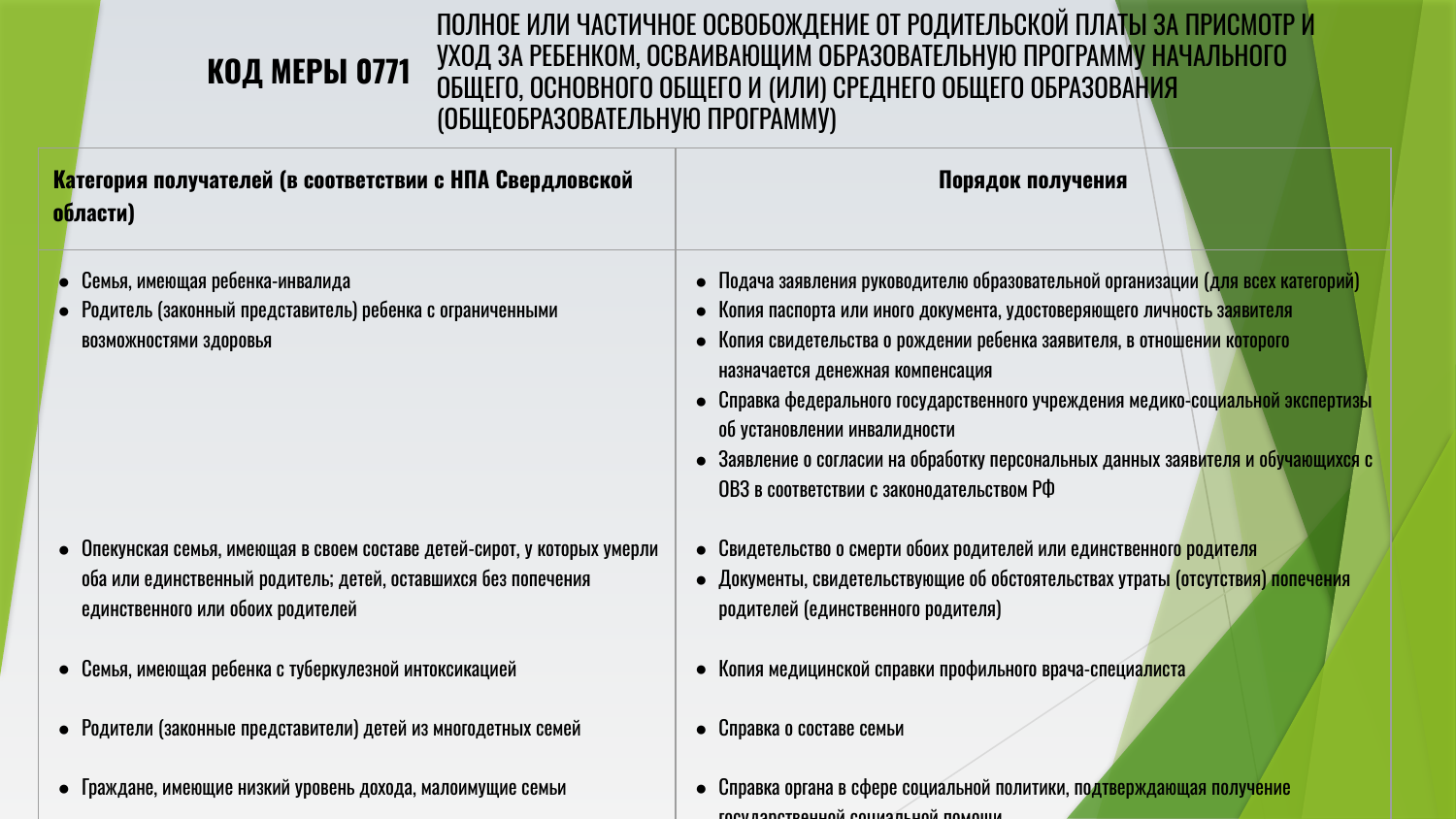

# Полное или частичное освобождение от родительской платы за присмотр и уход за ребенком, осваивающим образовательную программу начального общего, основного общего и (или) среднего общего образования (общеобразовательную программу)
КОД МЕРЫ 0771
| Категория получателей (в соответствии с НПА Свердловской области) | Порядок получения |
| --- | --- |
| Семья, имеющая ребенка-инвалида Родитель (законный представитель) ребенка с ограниченными возможностями здоровья Опекунская семья, имеющая в своем составе детей-сирот, у которых умерли оба или единственный родитель; детей, оставшихся без попечения единственного или обоих родителей Семья, имеющая ребенка с туберкулезной интоксикацией Родители (законные представители) детей из многодетных семей Граждане, имеющие низкий уровень дохода, малоимущие семьи | Подача заявления руководителю образовательной организации (для всех категорий) Копия паспорта или иного документа, удостоверяющего личность заявителя Копия свидетельства о рождении ребенка заявителя, в отношении которого назначается денежная компенсация Справка федерального государственного учреждения медико-социальной экспертизы об установлении инвалидности Заявление о согласии на обработку персональных данных заявителя и обучающихся с ОВЗ в соответствии с законодательством РФ Свидетельство о смерти обоих родителей или единственного родителя Документы, свидетельствующие об обстоятельствах утраты (отсутствия) попечения родителей (единственного родителя) Копия медицинской справки профильного врача-специалиста Справка о составе семьи Справка органа в сфере социальной политики, подтверждающая получение государственной социальной помощи |